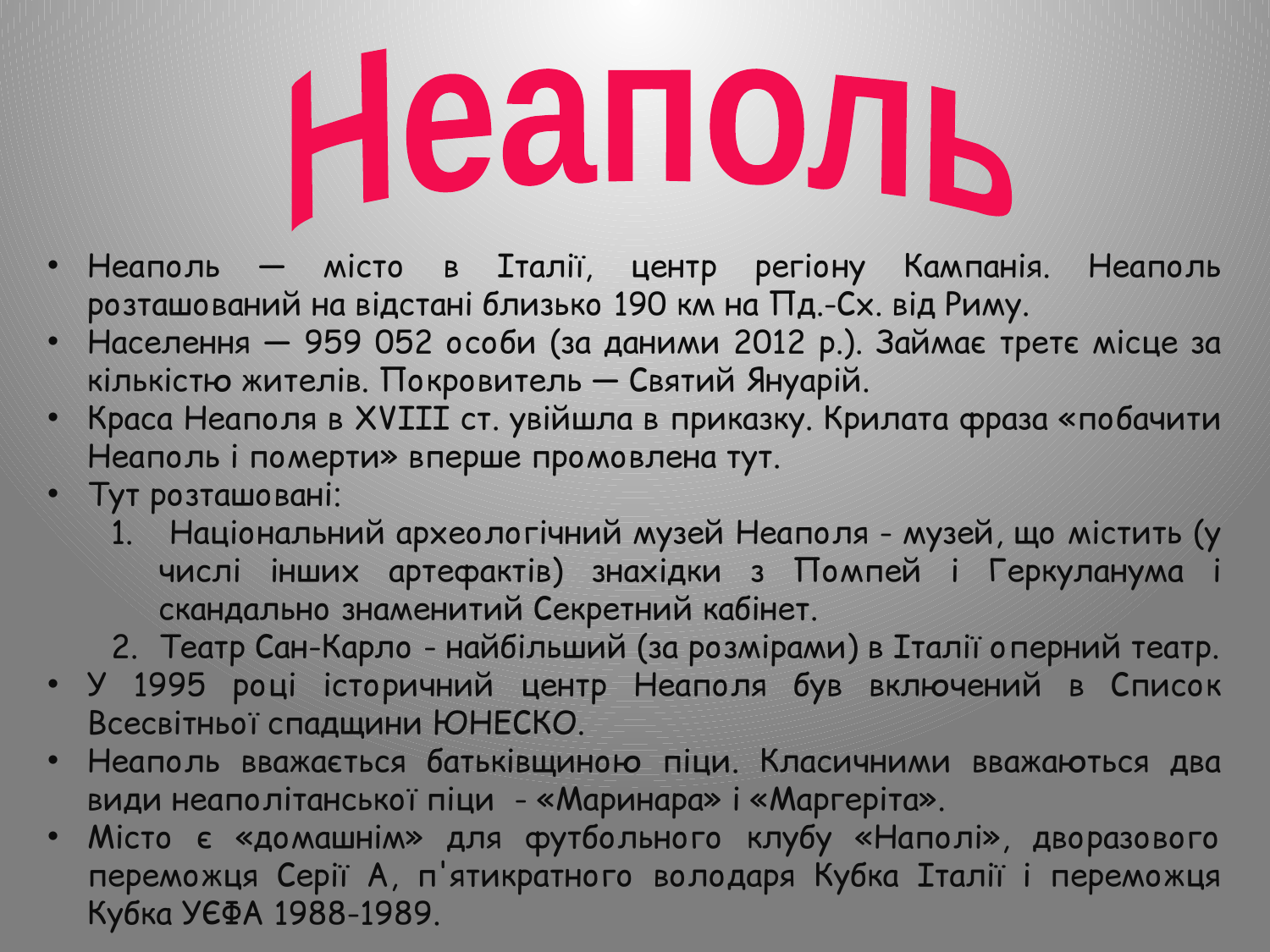

Неаполь
Неаполь — місто в Італії, центр регіону Кампанія. Неаполь розташований на відстані близько 190 км на Пд.-Сх. від Риму.
Населення — 959 052 особи (за даними 2012 р.). Займає третє місце за кількістю жителів. Покровитель — Святий Януарій.
Краса Неаполя в XVIII ст. увійшла в приказку. Крилата фраза «побачити Неаполь і померти» вперше промовлена тут.
Тут розташовані:
 Національний археологічний музей Неаполя - музей, що містить (у числі інших артефактів) знахідки з Помпей і Геркуланума і скандально знаменитий Секретний кабінет.
Театр Сан-Карло - найбільший (за розмірами) в Італії оперний театр.
У 1995 році історичний центр Неаполя був включений в Список Всесвітньої спадщини ЮНЕСКО.
Неаполь вважається батьківщиною піци. Класичними вважаються два види неаполітанської піци  - «Маринара» і «Маргеріта».
Місто є «домашнім» для футбольного клубу «Наполі», дворазового переможця Серії А, п'ятикратного володаря Кубка Італії і переможця Кубка УЄФА 1988-1989.